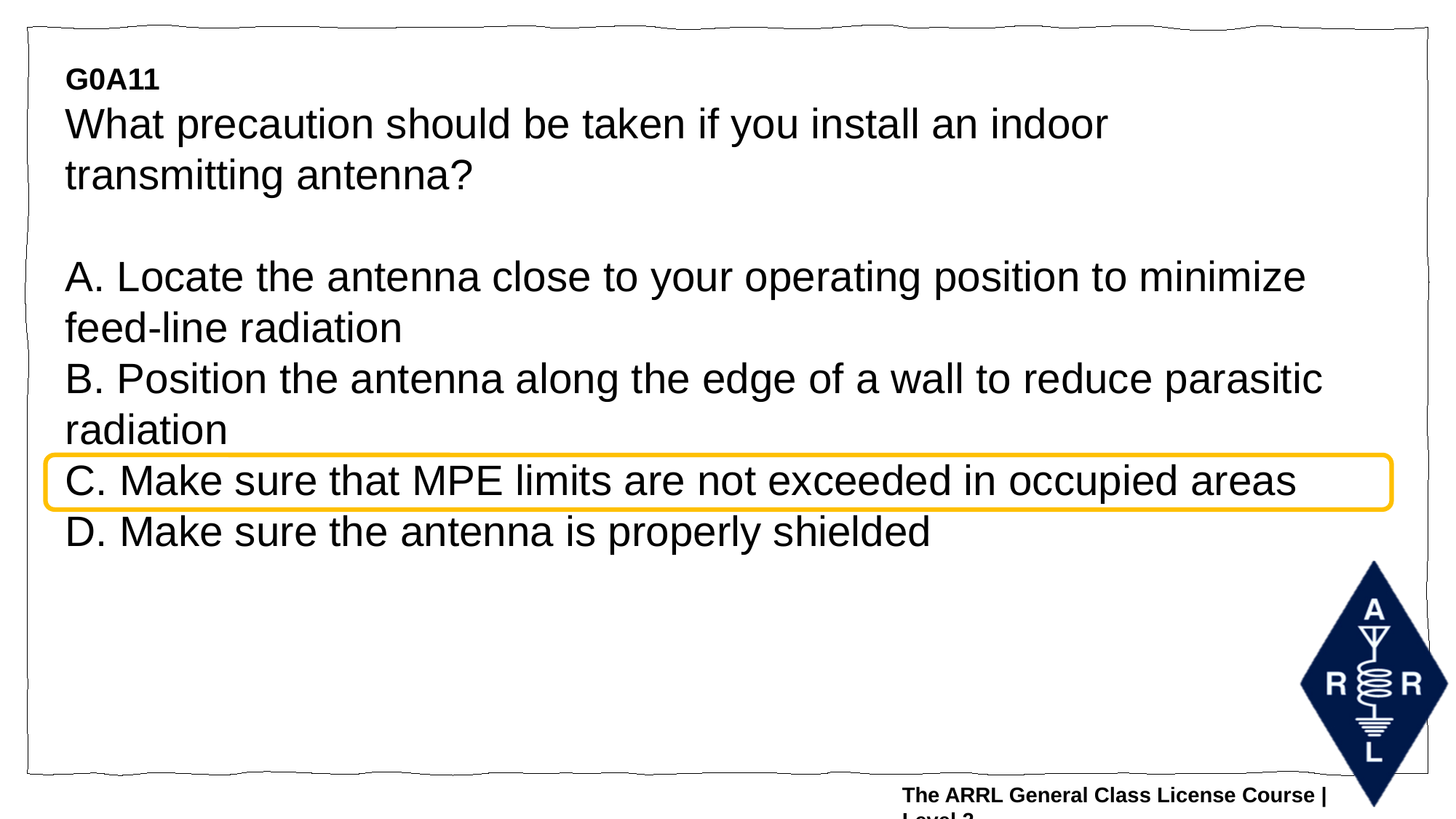

G0A11
What precaution should be taken if you install an indoor transmitting antenna?

A. Locate the antenna close to your operating position to minimize feed-line radiation
B. Position the antenna along the edge of a wall to reduce parasitic radiation
C. Make sure that MPE limits are not exceeded in occupied areas
D. Make sure the antenna is properly shielded